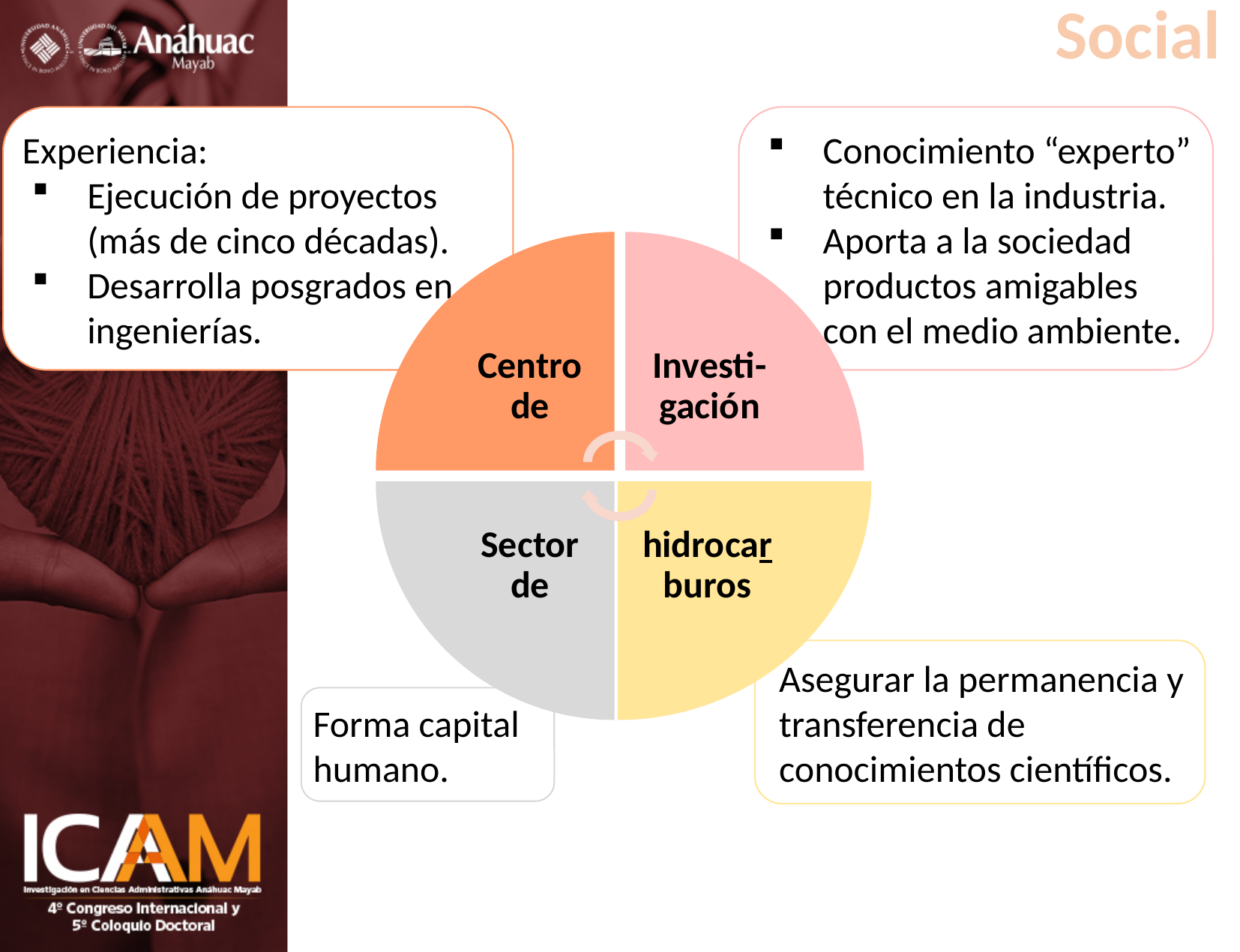

Social
Experiencia:
Ejecución de proyectos (más de cinco décadas).
Desarrolla posgrados en ingenierías.
Conocimiento “experto” técnico en la industria.
Aporta a la sociedad productos amigables con el medio ambiente.
Centro de
Investi-gación
hidrocarburos
Sector de
Asegurar la permanencia y transferencia de conocimientos científicos.
Forma capital humano.